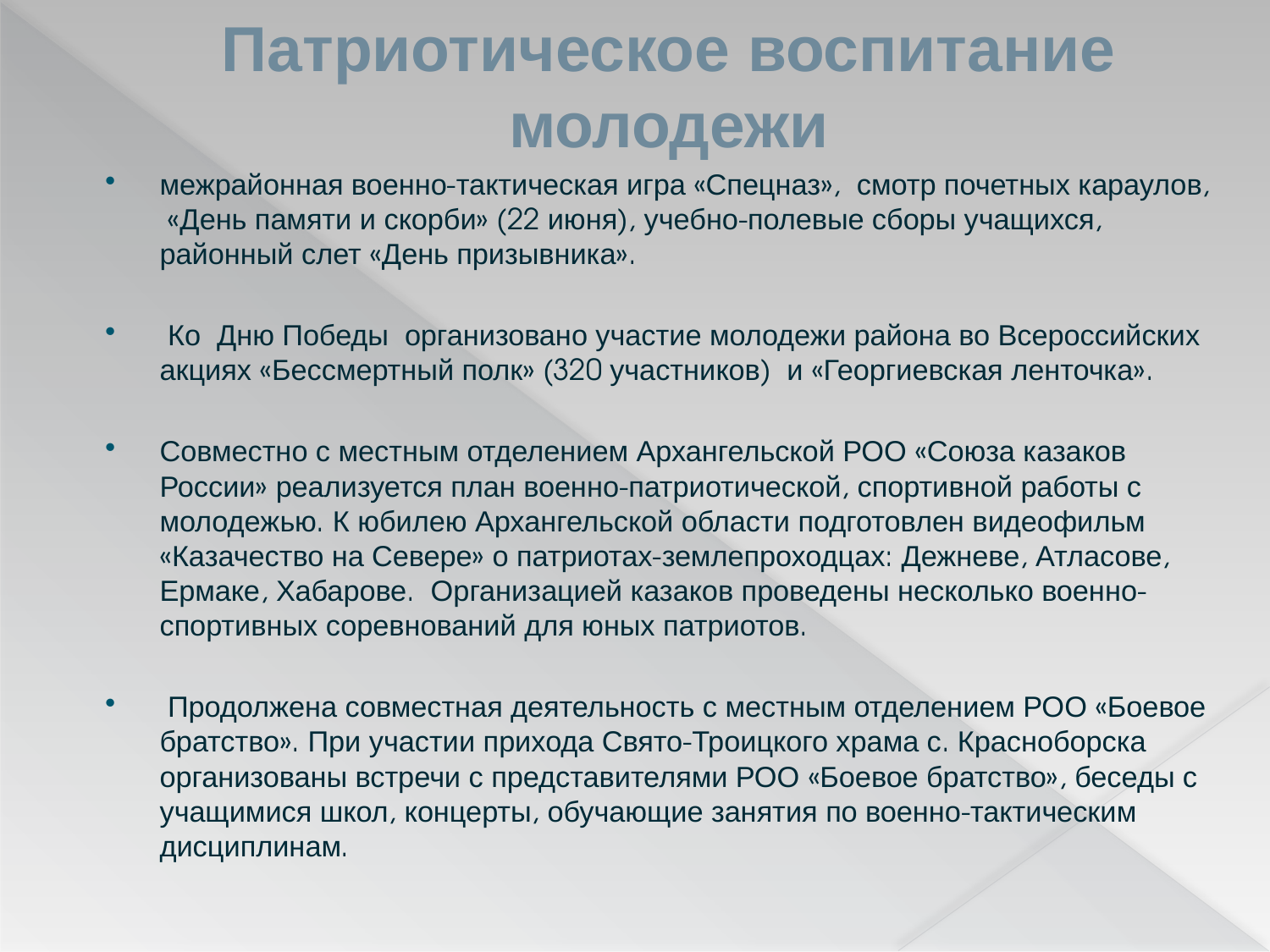

# Патриотическое воспитание молодежи

межрайонная военно-тактическая игра «Спецназ»,  смотр почетных караулов,  «День памяти и скорби» (22 июня), учебно-полевые сборы учащихся, районный слет «День призывника».

 Ко  Дню Победы  организовано участие молодежи района во Всероссийских акциях «Бессмертный полк» (320 участников)  и «Георгиевская ленточка».

Совместно с местным отделением Архангельской РОО «Союза казаков России» реализуется план военно-патриотической, спортивной работы с молодежью. К юбилею Архангельской области подготовлен видеофильм «Казачество на Севере» о патриотах-землепроходцах: Дежневе, Атласове, Ермаке, Хабарове.  Организацией казаков проведены несколько военно-спортивных соревнований для юных патриотов.

 Продолжена совместная деятельность с местным отделением РОО «Боевое братство». При участии прихода Свято-Троицкого храма с. Красноборска организованы встречи с представителями РОО «Боевое братство», беседы с учащимися школ, концерты, обучающие занятия по военно-тактическим дисциплинам.